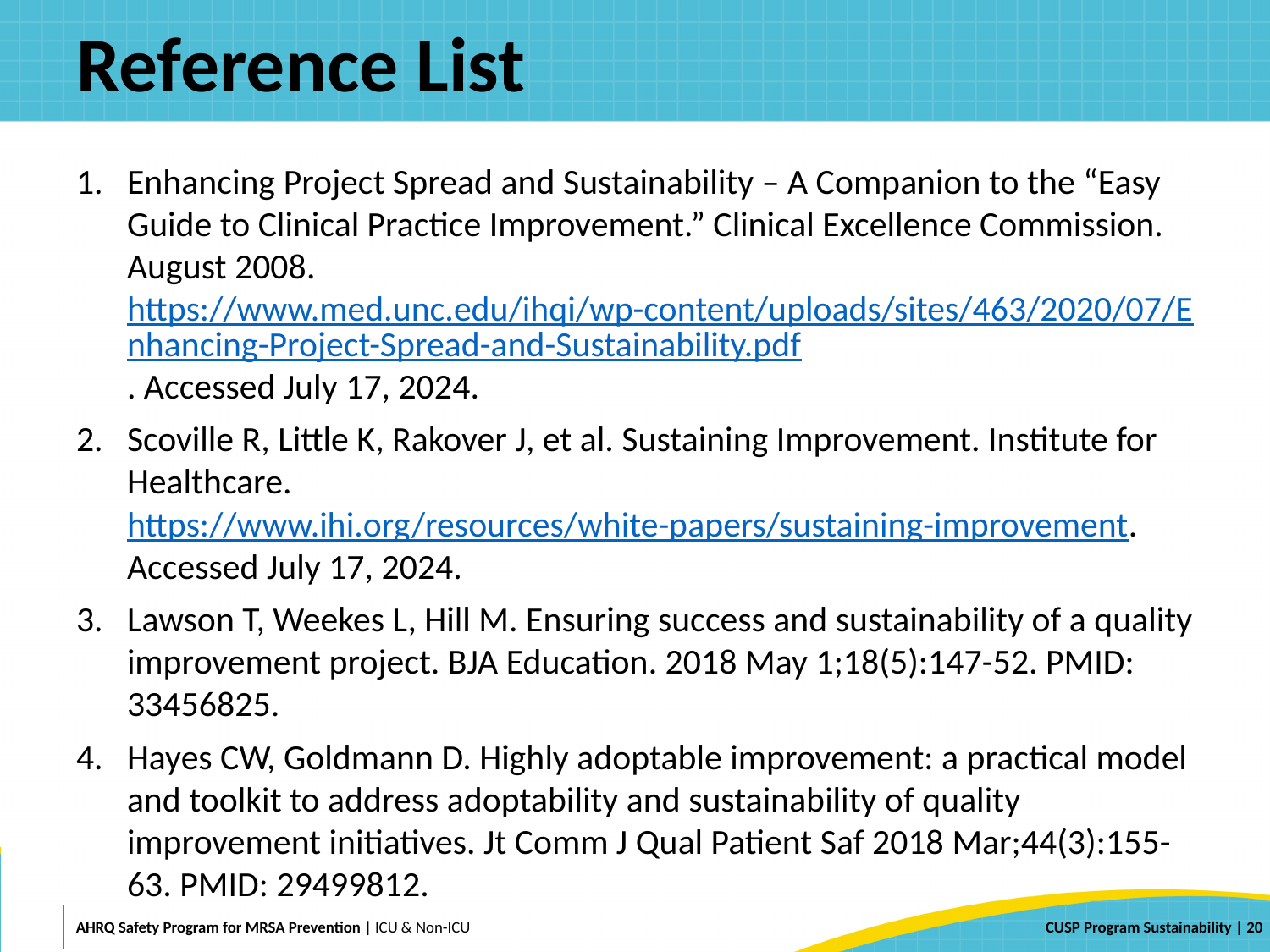

# Reference List
Enhancing Project Spread and Sustainability – A Companion to the “Easy Guide to Clinical Practice Improvement.” Clinical Excellence Commission. August 2008. https://www.med.unc.edu/ihqi/wp-content/uploads/sites/463/2020/07/Enhancing-Project-Spread-and-Sustainability.pdf. Accessed July 17, 2024.
Scoville R, Little K, Rakover J, et al. Sustaining Improvement. Institute for Healthcare. https://www.ihi.org/resources/white-papers/sustaining-improvement. Accessed July 17, 2024.
Lawson T, Weekes L, Hill M. Ensuring success and sustainability of a quality improvement project. BJA Education. 2018 May 1;18(5):147-52. PMID: 33456825.
Hayes CW, Goldmann D. Highly adoptable improvement: a practical model and toolkit to address adoptability and sustainability of quality improvement initiatives. Jt Comm J Qual Patient Saf 2018 Mar;44(3):155-63. PMID: 29499812.

 | 20